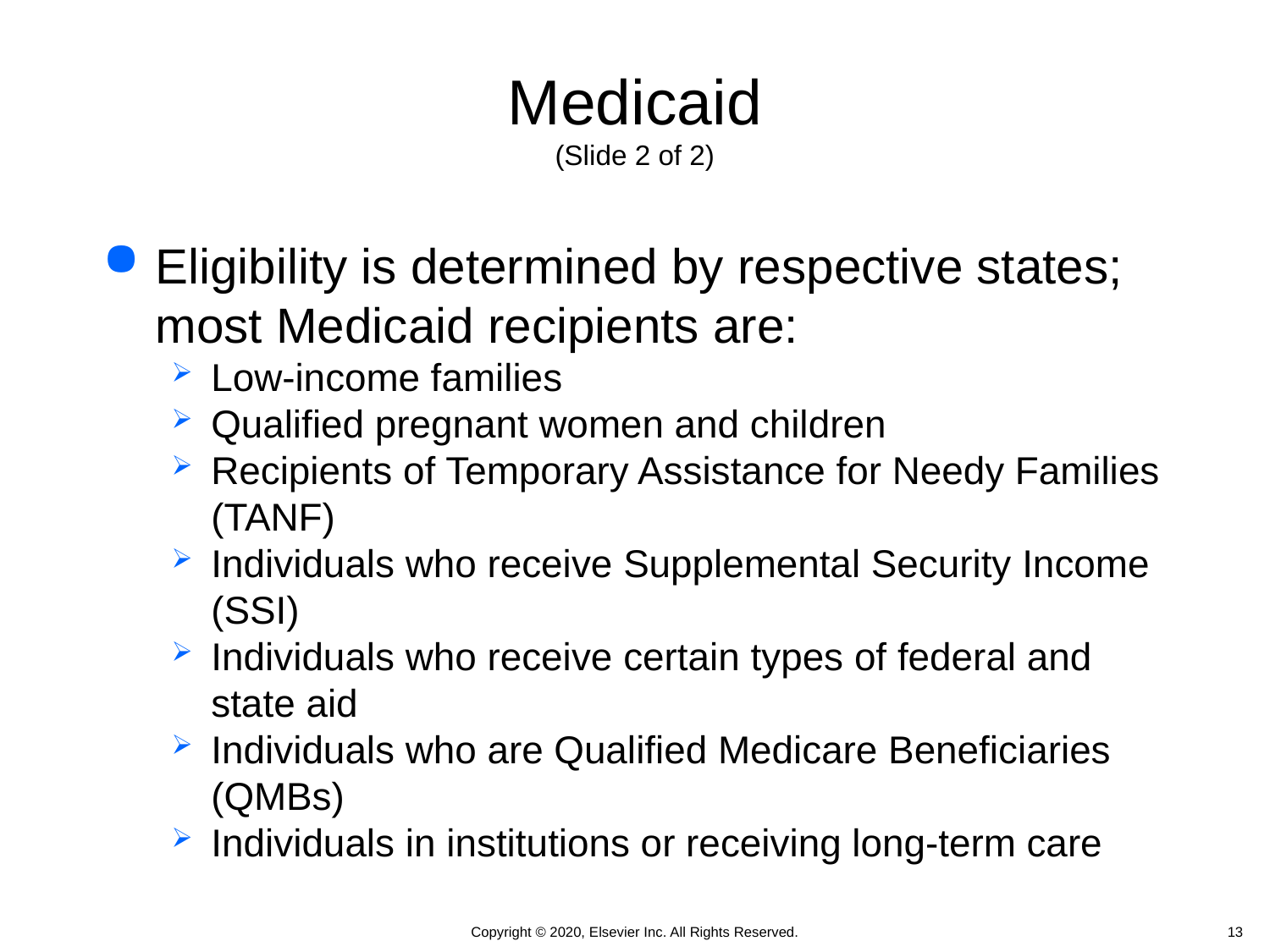

# Medicaid (Slide 2 of 2)
Eligibility is determined by respective states; most Medicaid recipients are:
Low-income families
Qualified pregnant women and children
Recipients of Temporary Assistance for Needy Families (TANF)
Individuals who receive Supplemental Security Income (SSI)
Individuals who receive certain types of federal and state aid
Individuals who are Qualified Medicare Beneficiaries (QMBs)
Individuals in institutions or receiving long-term care
 13